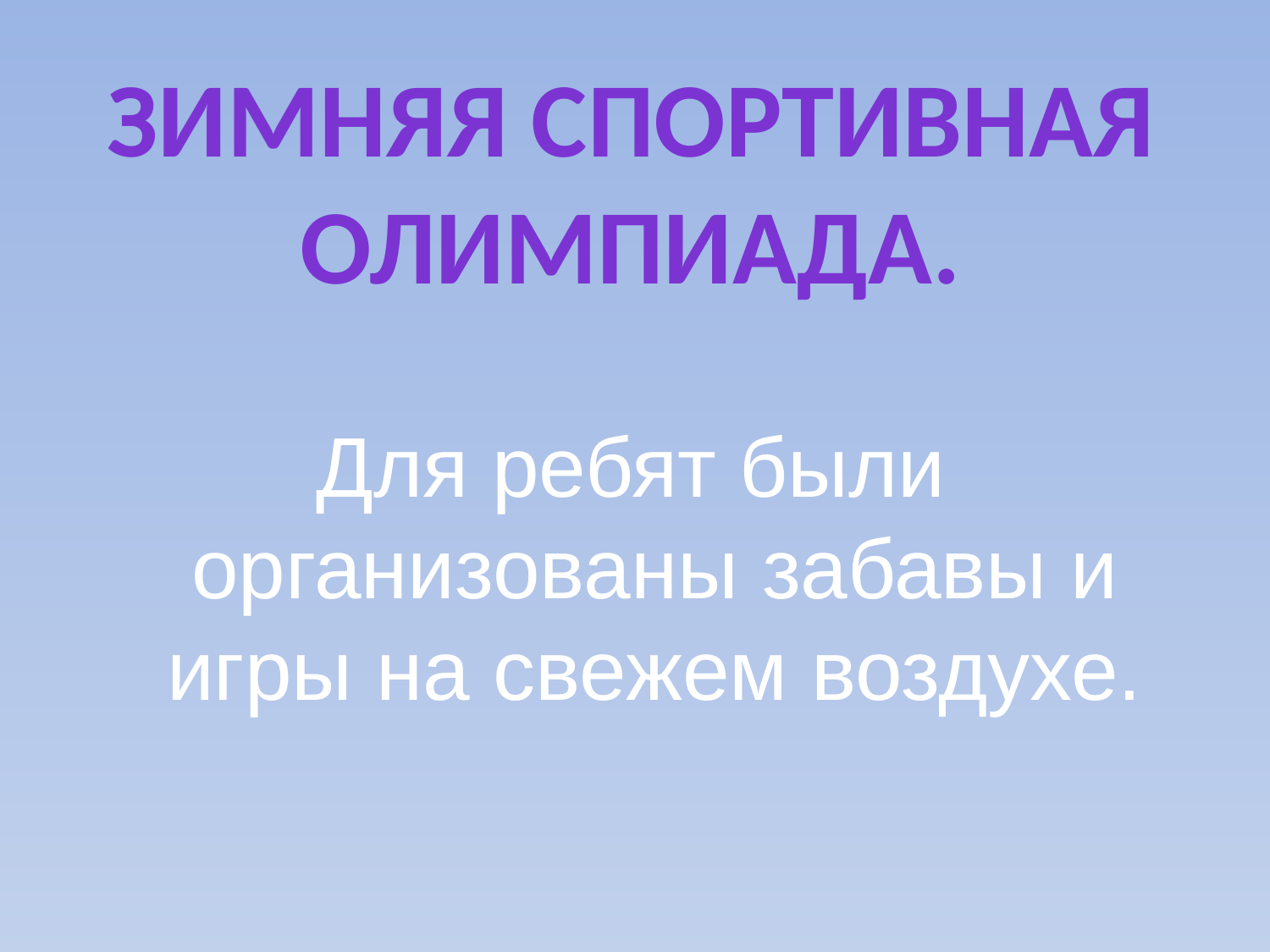

# Зимняя спортивная олимпиада.
Для ребят были организованы забавы и игры на свежем воздухе.